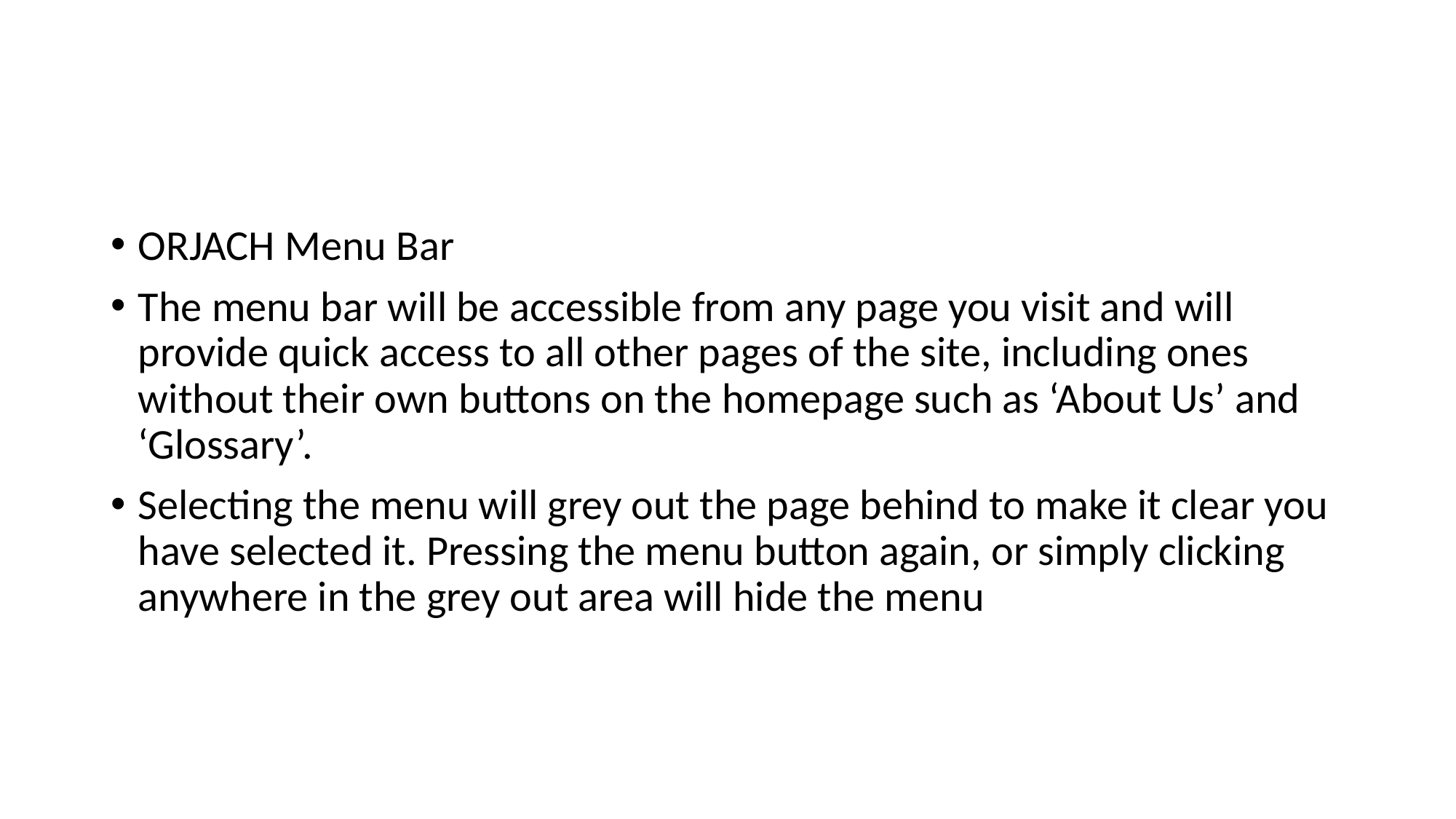

#
ORJACH Menu Bar
The menu bar will be accessible from any page you visit and will provide quick access to all other pages of the site, including ones without their own buttons on the homepage such as ‘About Us’ and ‘Glossary’.
Selecting the menu will grey out the page behind to make it clear you have selected it. Pressing the menu button again, or simply clicking anywhere in the grey out area will hide the menu